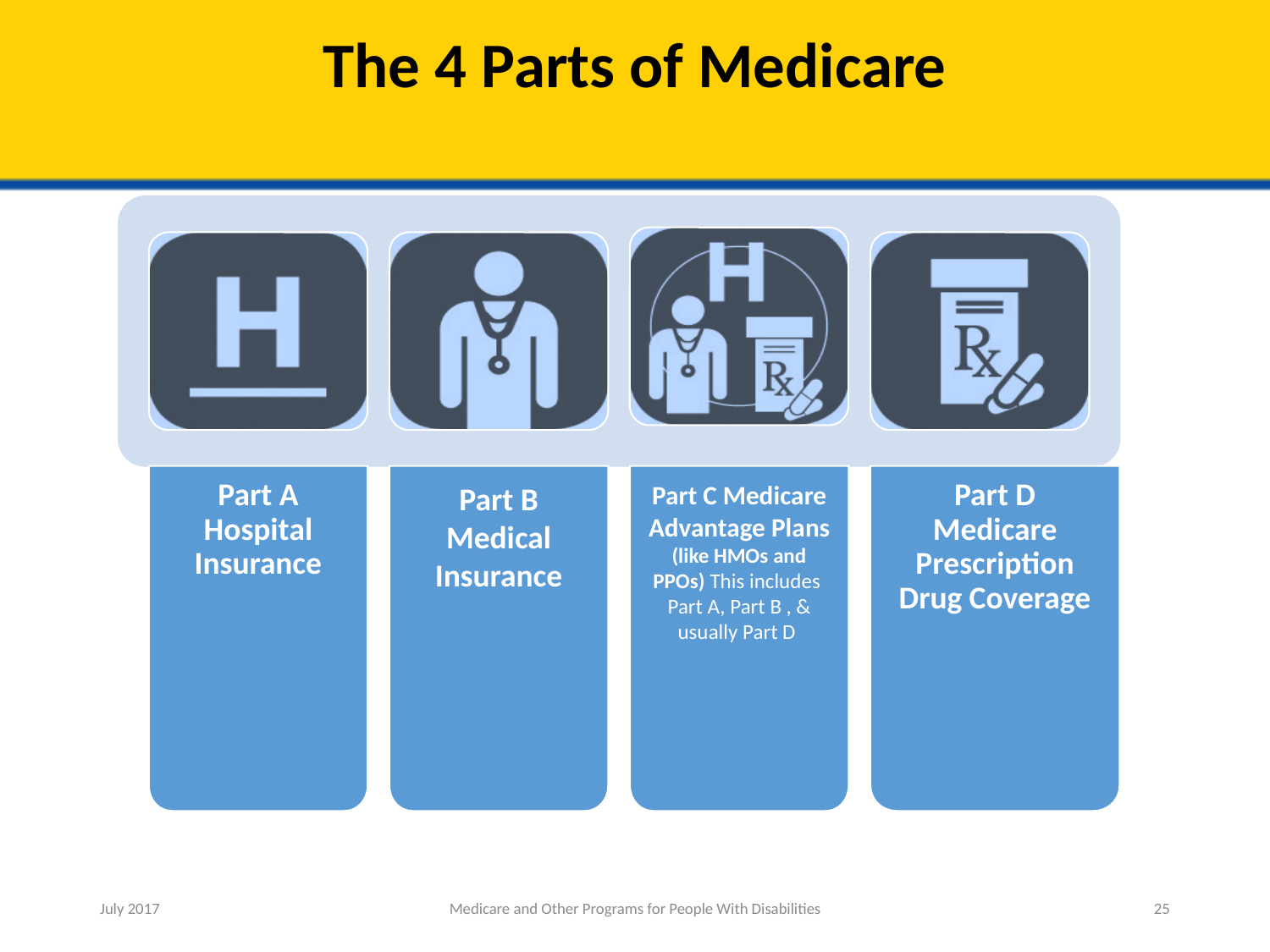

# The 4 Parts of Medicare

Part A Hospital Insurance
Part B
Medical
Insurance
Part C Medicare Advantage Plans (like HMOs and PPOs) This includes  Part A, Part B , & usually Part D
Part D Medicare Prescription Drug Coverage
July 2017
Medicare and Other Programs for People With Disabilities
25